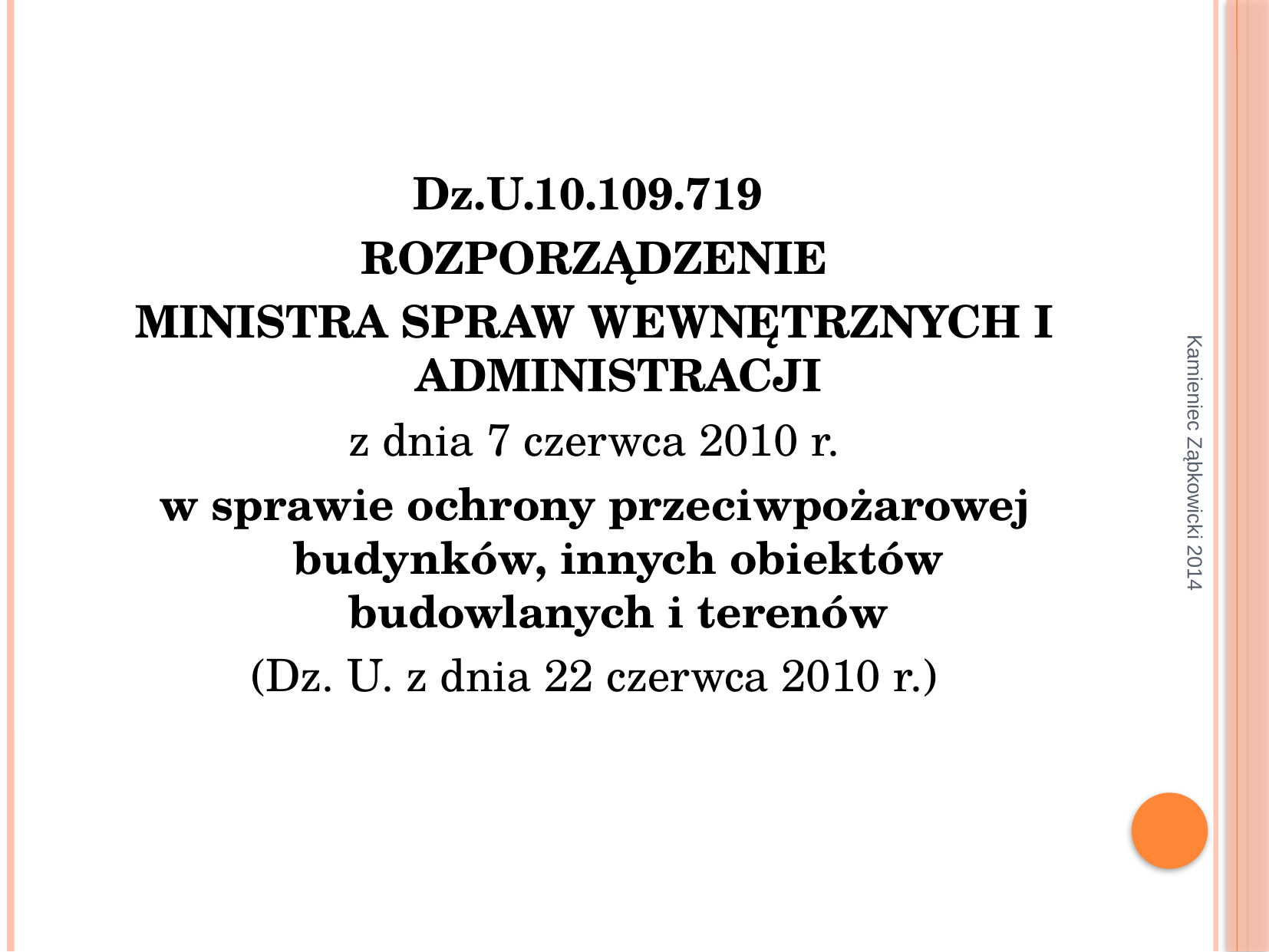

Dz.U.10.109.719
ROZPORZĄDZENIE
MINISTRA SPRAW WEWNĘTRZNYCH I ADMINISTRACJI
z dnia 7 czerwca 2010 r.
w sprawie ochrony przeciwpożarowej budynków, innych obiektów budowlanych i terenów
(Dz. U. z dnia 22 czerwca 2010 r.)

Kamieniec Ząbkowicki 2014